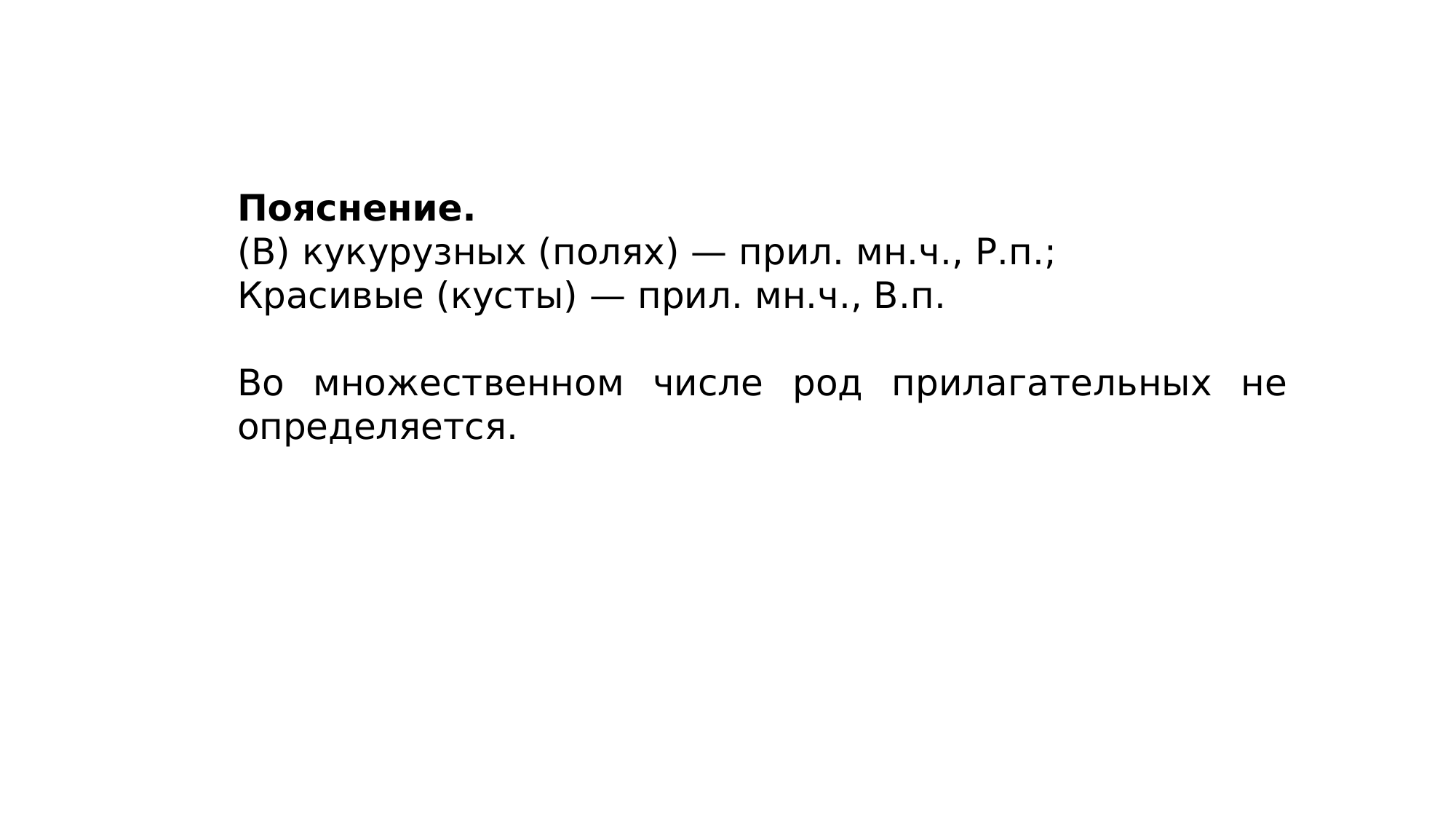

Пояснение.
(В) кукурузных (полях) — прил. мн.ч., Р.п.;
Красивые (кусты) — прил. мн.ч., В.п.

Во множественном числе род прилагательных не определяется.